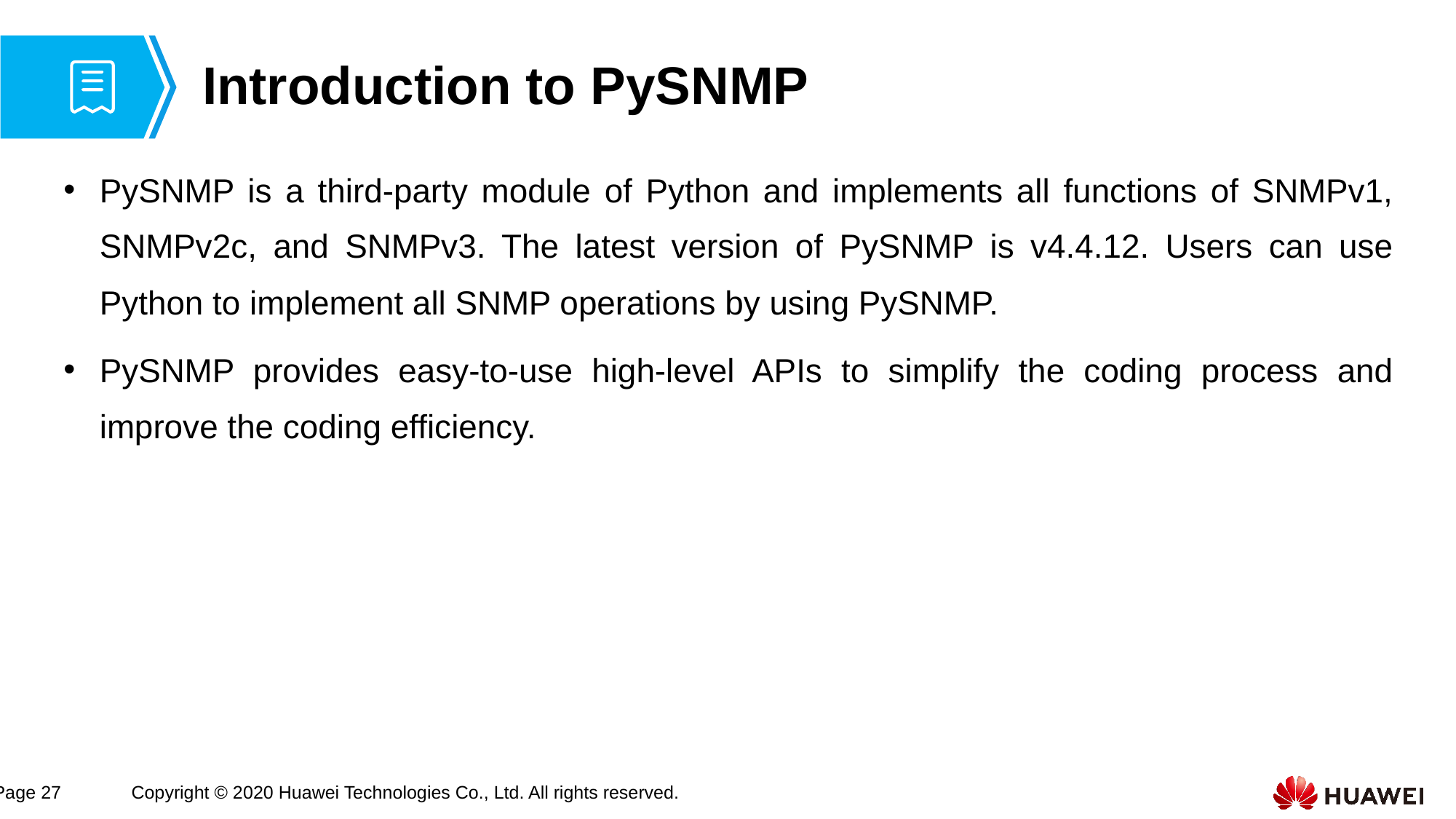

# Introduction to PySNMP
PySNMP is a third-party module of Python and implements all functions of SNMPv1, SNMPv2c, and SNMPv3. The latest version of PySNMP is v4.4.12. Users can use Python to implement all SNMP operations by using PySNMP.
PySNMP provides easy-to-use high-level APIs to simplify the coding process and improve the coding efficiency.